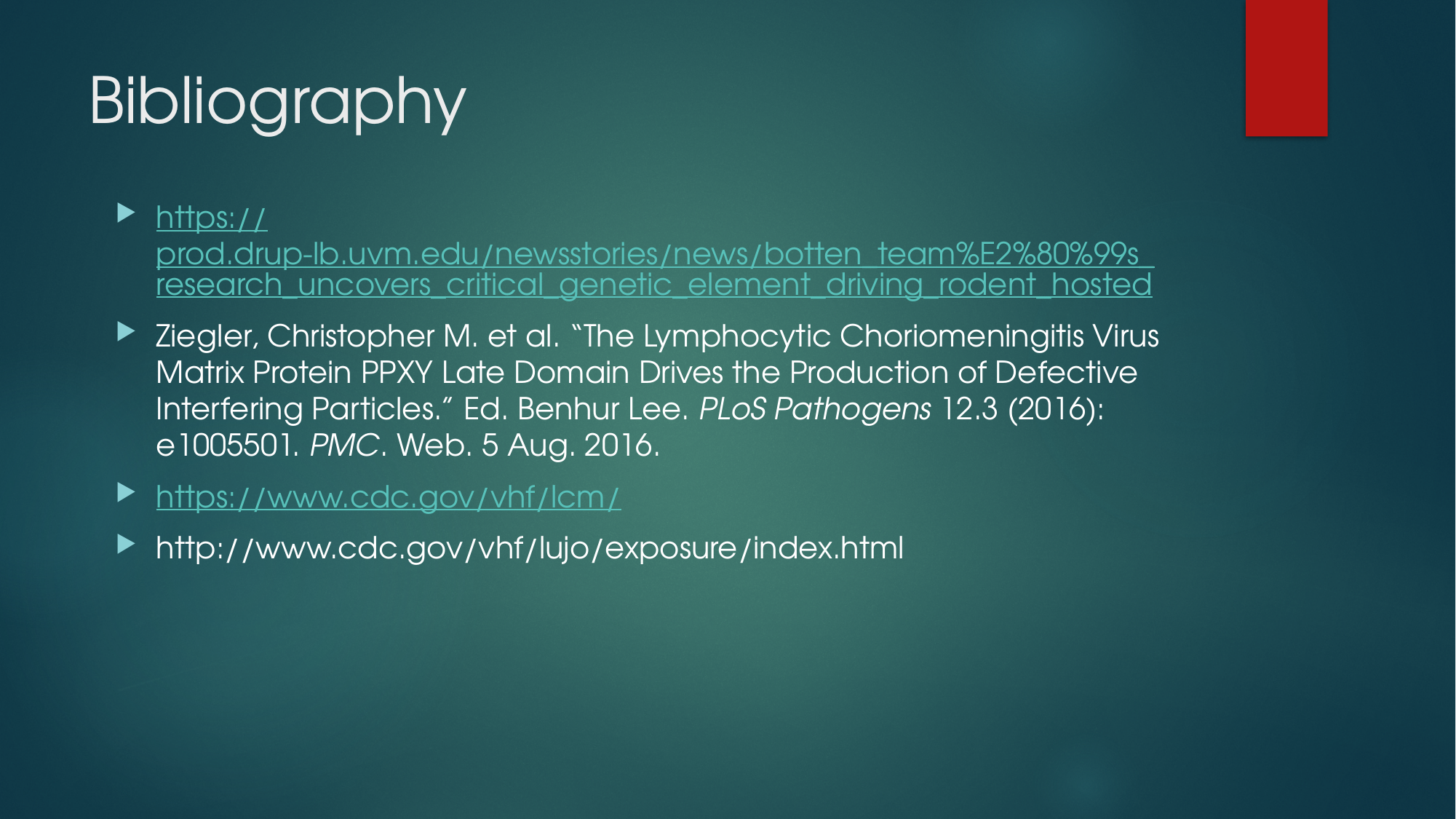

# Bibliography
https://prod.drup-lb.uvm.edu/newsstories/news/botten_team%E2%80%99s_research_uncovers_critical_genetic_element_driving_rodent_hosted
Ziegler, Christopher M. et al. “The Lymphocytic Choriomeningitis Virus Matrix Protein PPXY Late Domain Drives the Production of Defective Interfering Particles.” Ed. Benhur Lee. PLoS Pathogens 12.3 (2016): e1005501. PMC. Web. 5 Aug. 2016.
https://www.cdc.gov/vhf/lcm/
http://www.cdc.gov/vhf/lujo/exposure/index.html